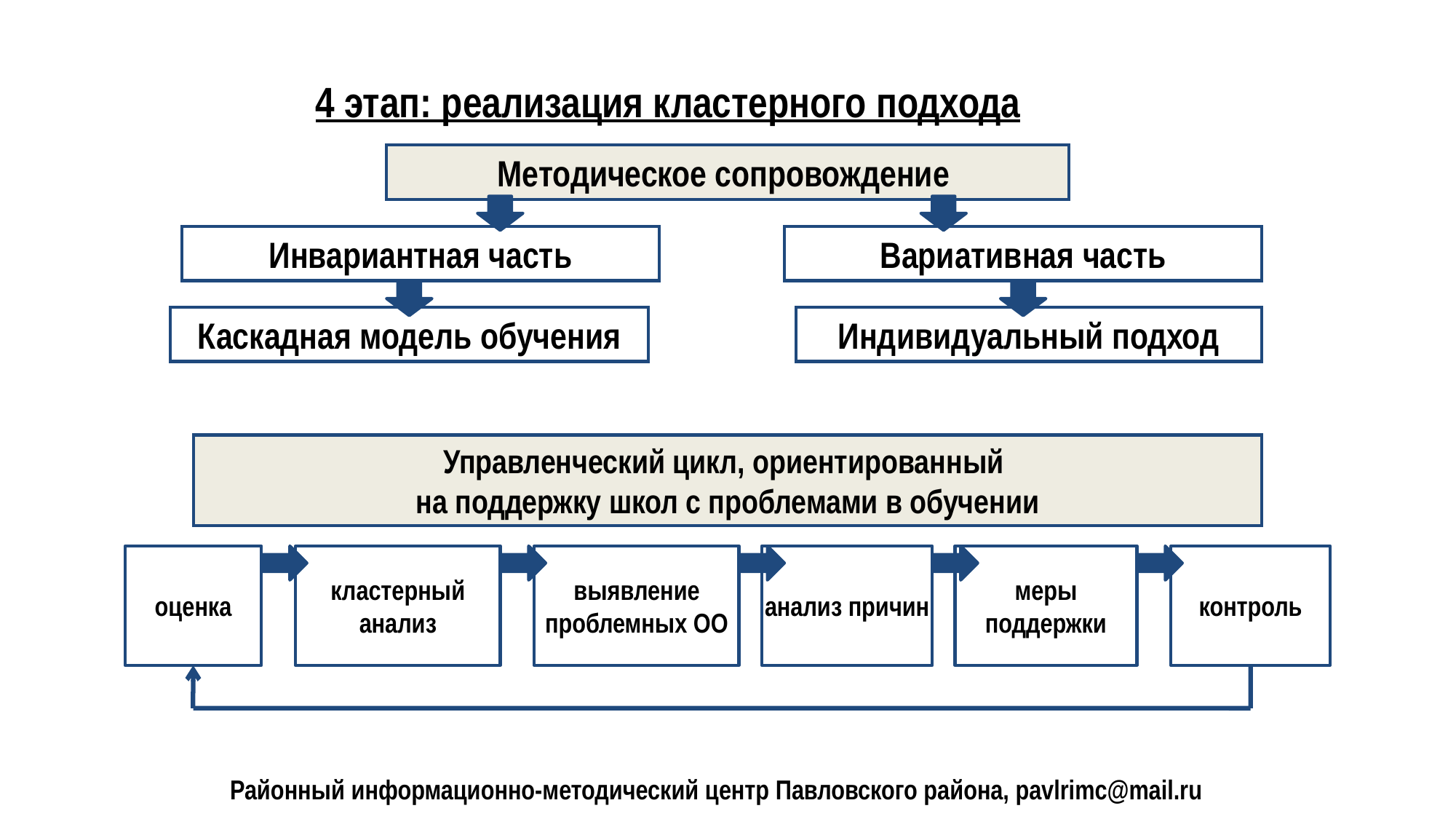

# 4 этап: реализация кластерного подхода
Методическое сопровождение

Инвариантная часть
Вариативная часть

Каскадная модель обучения
Индивидуальный подход
Управленческий цикл, ориентированный
на поддержку школ с проблемами в обучении

оценка
кластерный анализ
выявление проблемных ОО
анализ причин
меры поддержки
контроль
Районный информационно-методический центр Павловского района, pavlrimc@mail.ru